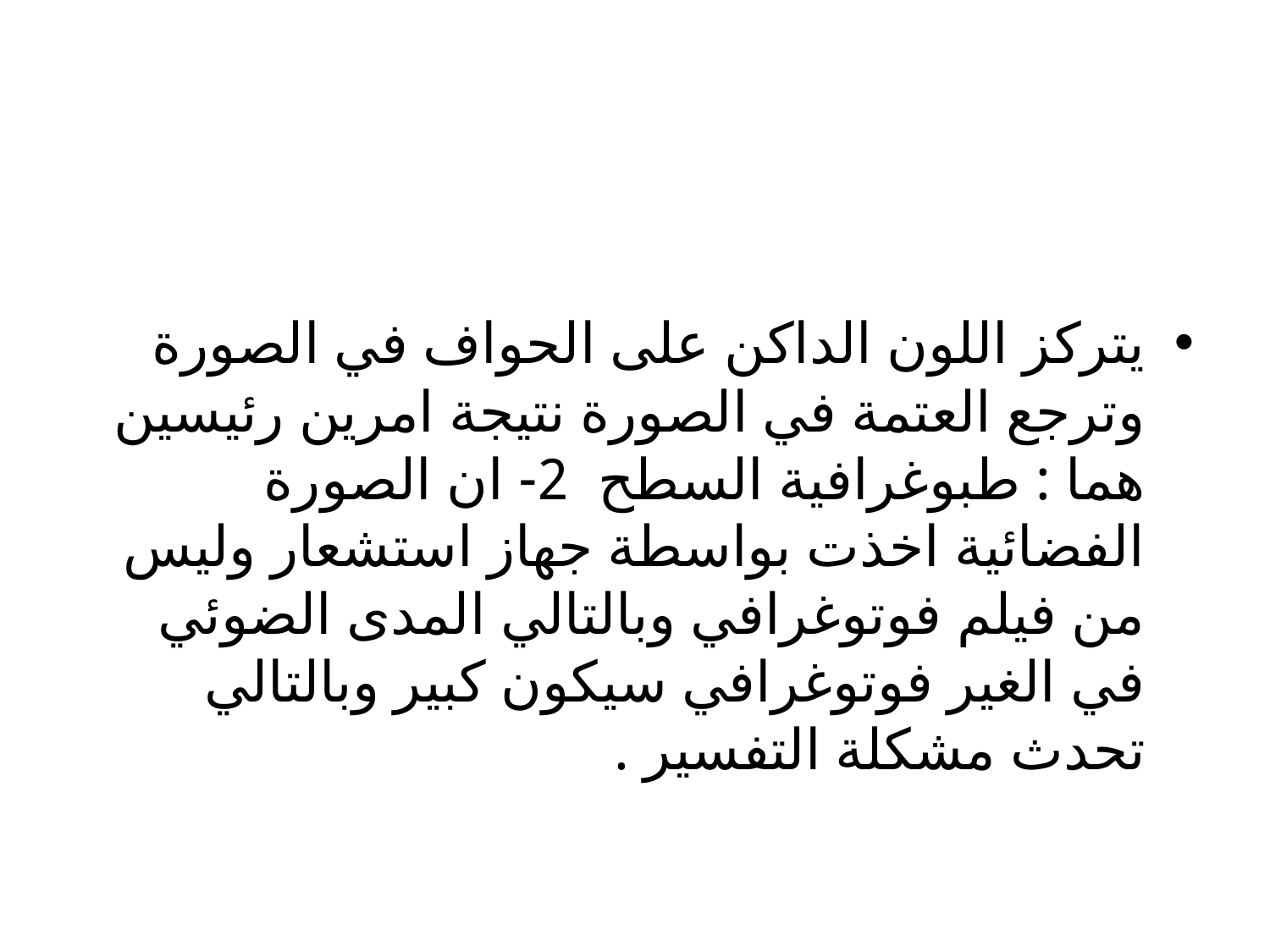

يتركز اللون الداكن على الحواف في الصورة وترجع العتمة في الصورة نتيجة امرين رئيسين هما : طبوغرافية السطح  2- ان الصورة الفضائية اخذت بواسطة جهاز استشعار وليس من فيلم فوتوغرافي وبالتالي المدى الضوئي في الغير فوتوغرافي سيكون كبير وبالتالي تحدث مشكلة التفسير .